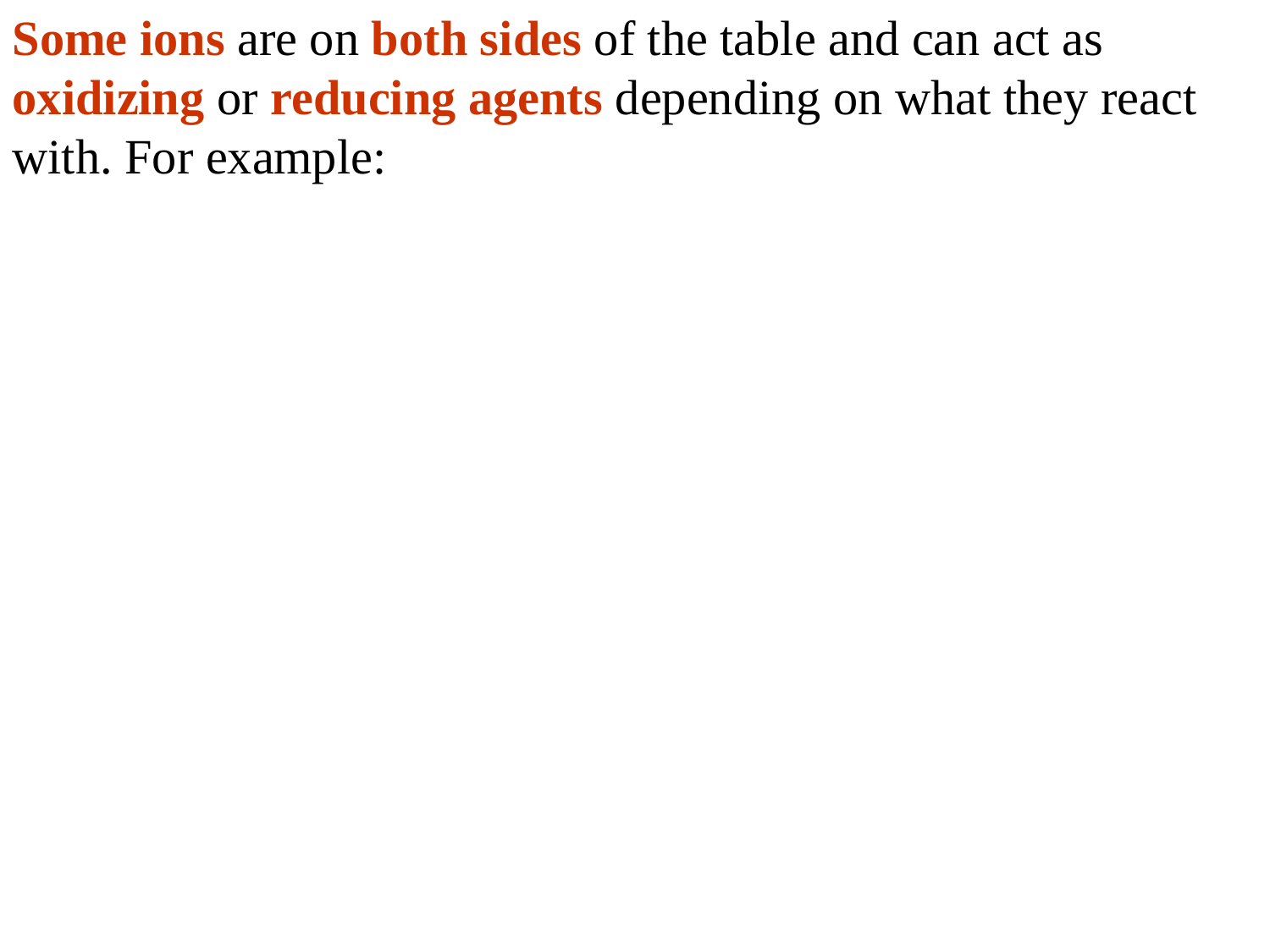

Some ions are on both sides of the table and can act as oxidizing or reducing agents depending on what they react with. For example: